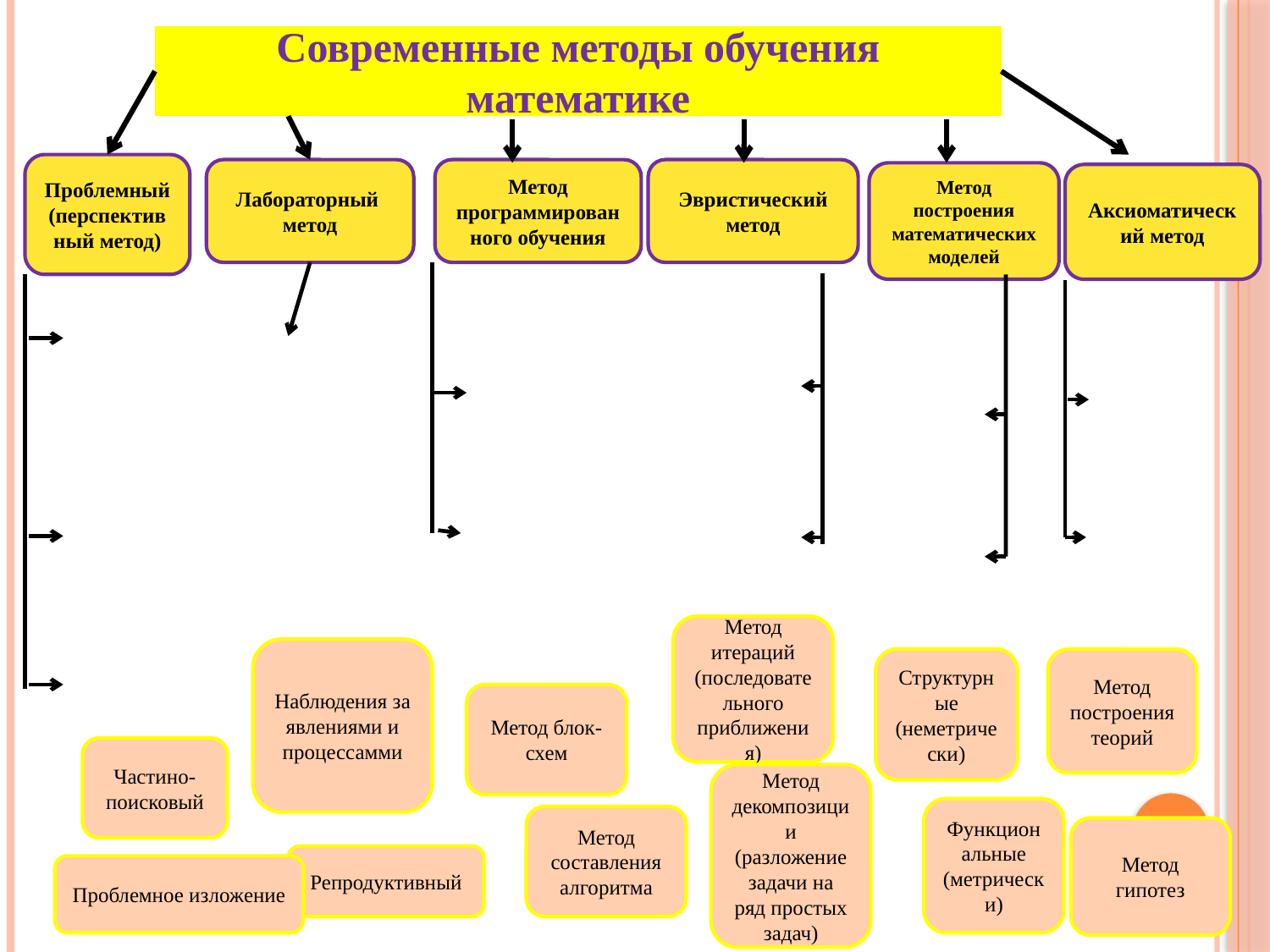

Современные методы обучения математике
Проблемный (перспективный метод)
Метод программированного обучения
Эвристический метод
Лабораторный  метод
Метод построения математических моделей
Аксиоматический метод
Метод итераций (последовательного приближения)
Наблюдения за явлениями и процессамми
Структурные (неметрически)
Метод построения теорий
Метод блок-схем
Частино-поисковый
Метод декомпозиции (разложение задачи на ряд простых задач)
Функциональные (метрически)
Метод составления алгоритма
Метод гипотез
Репродуктивный
Проблемное изложение